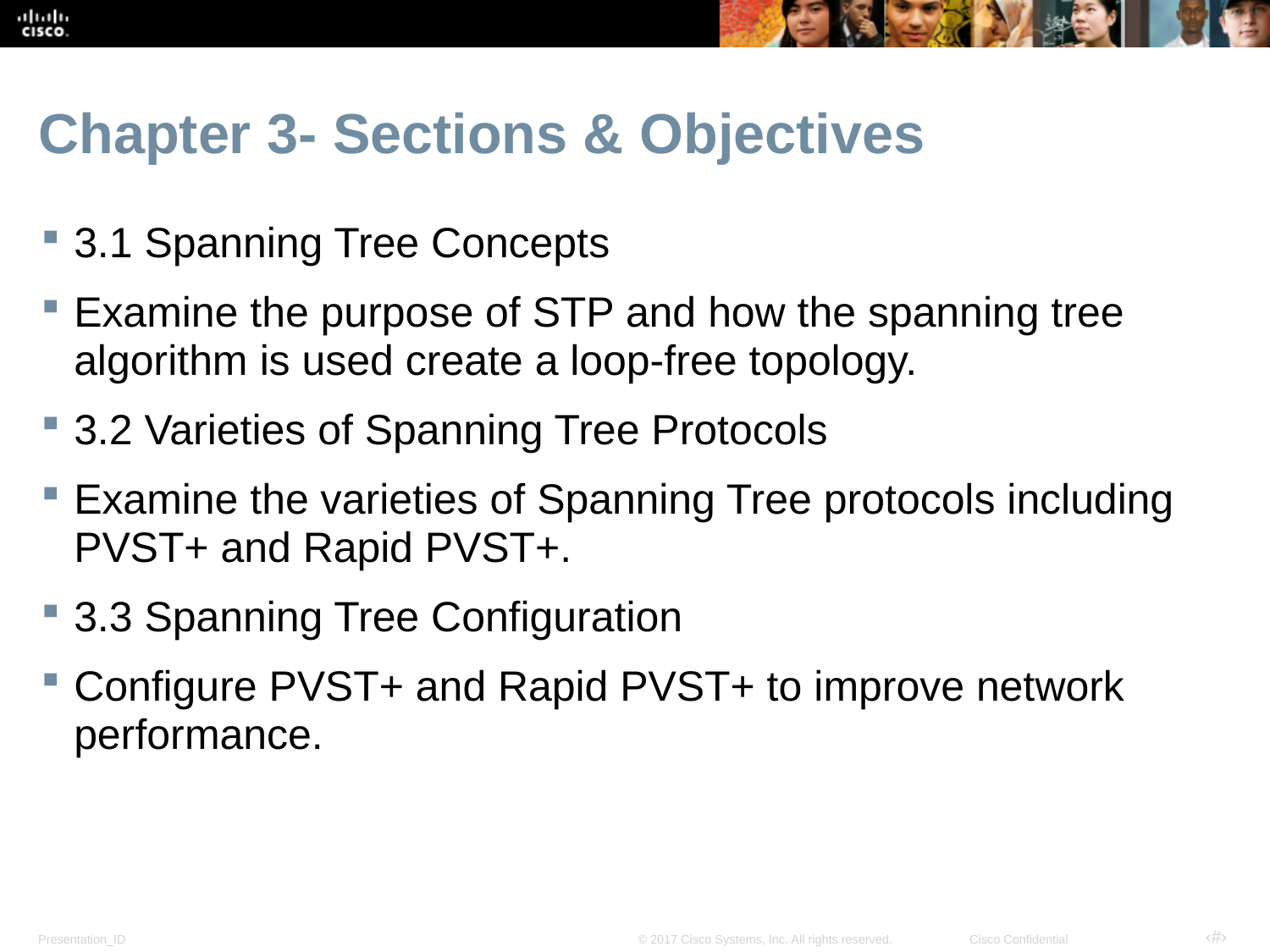

# Chapter 3- Sections & Objectives
3.1 Spanning Tree Concepts
Examine the purpose of STP and how the spanning tree algorithm is used create a loop-free topology.
3.2 Varieties of Spanning Tree Protocols
Examine the varieties of Spanning Tree protocols including PVST+ and Rapid PVST+.
3.3 Spanning Tree Configuration
Configure PVST+ and Rapid PVST+ to improve network performance.